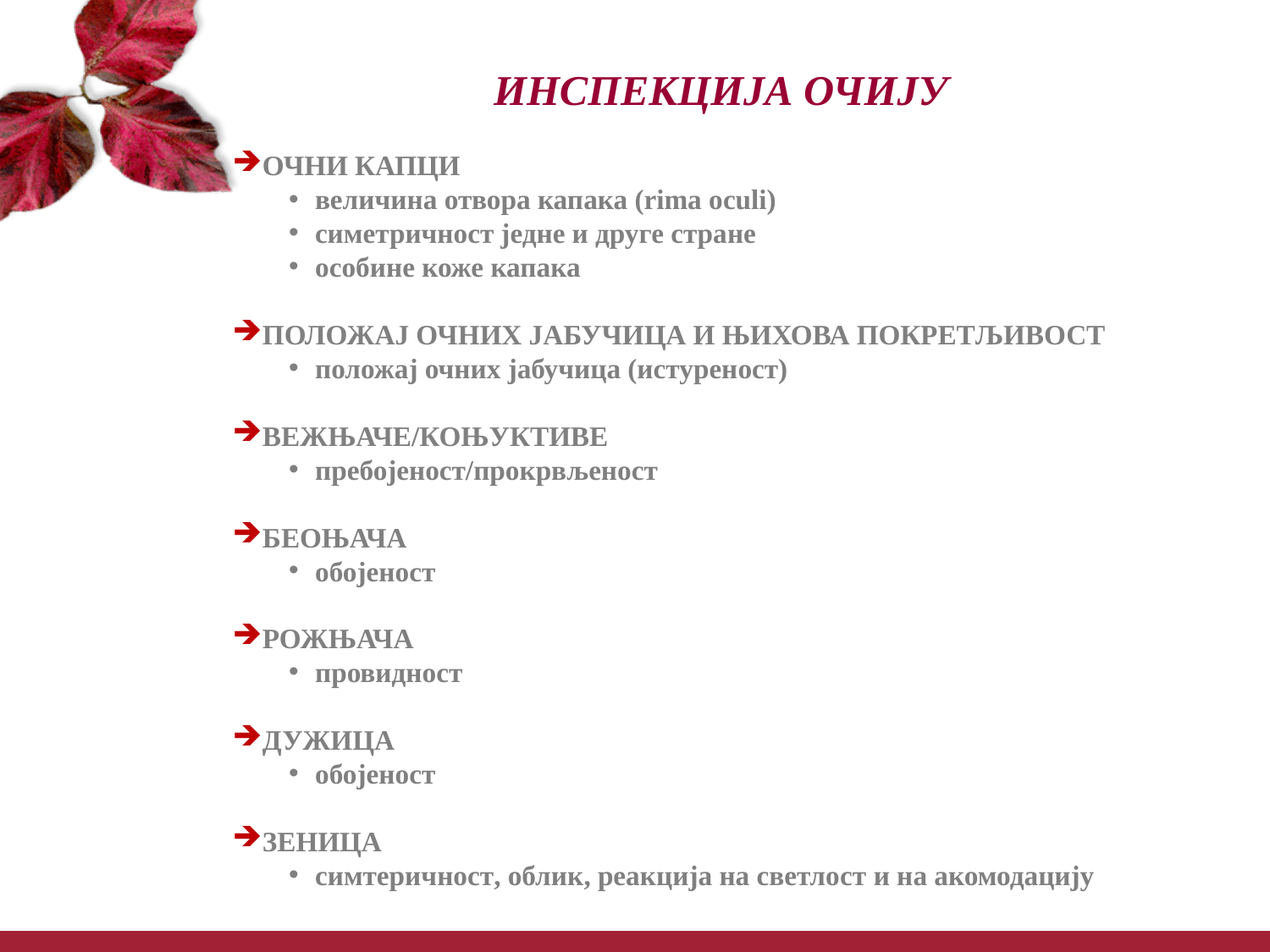

ИНСПЕКЦИЈА ОЧИЈУ

ОЧНИ КАПЦИ
величина отвора капака (rima oculi)
симетричност једне и друге стране
особине коже капака

ПОЛОЖАЈ ОЧНИХ ЈАБУЧИЦА И ЊИХОВА ПОКРЕТЉИВОСТ
положај очних јабучица (истуреност)

ВЕЖЊАЧЕ/КОЊУКТИВЕ
пребојеност/прокрвљеност

БЕОЊАЧА
обојеност

РОЖЊАЧА
провидност

ДУЖИЦА
обојеност

ЗЕНИЦА
симтеричност, облик, реакција на светлост и на акомодацију